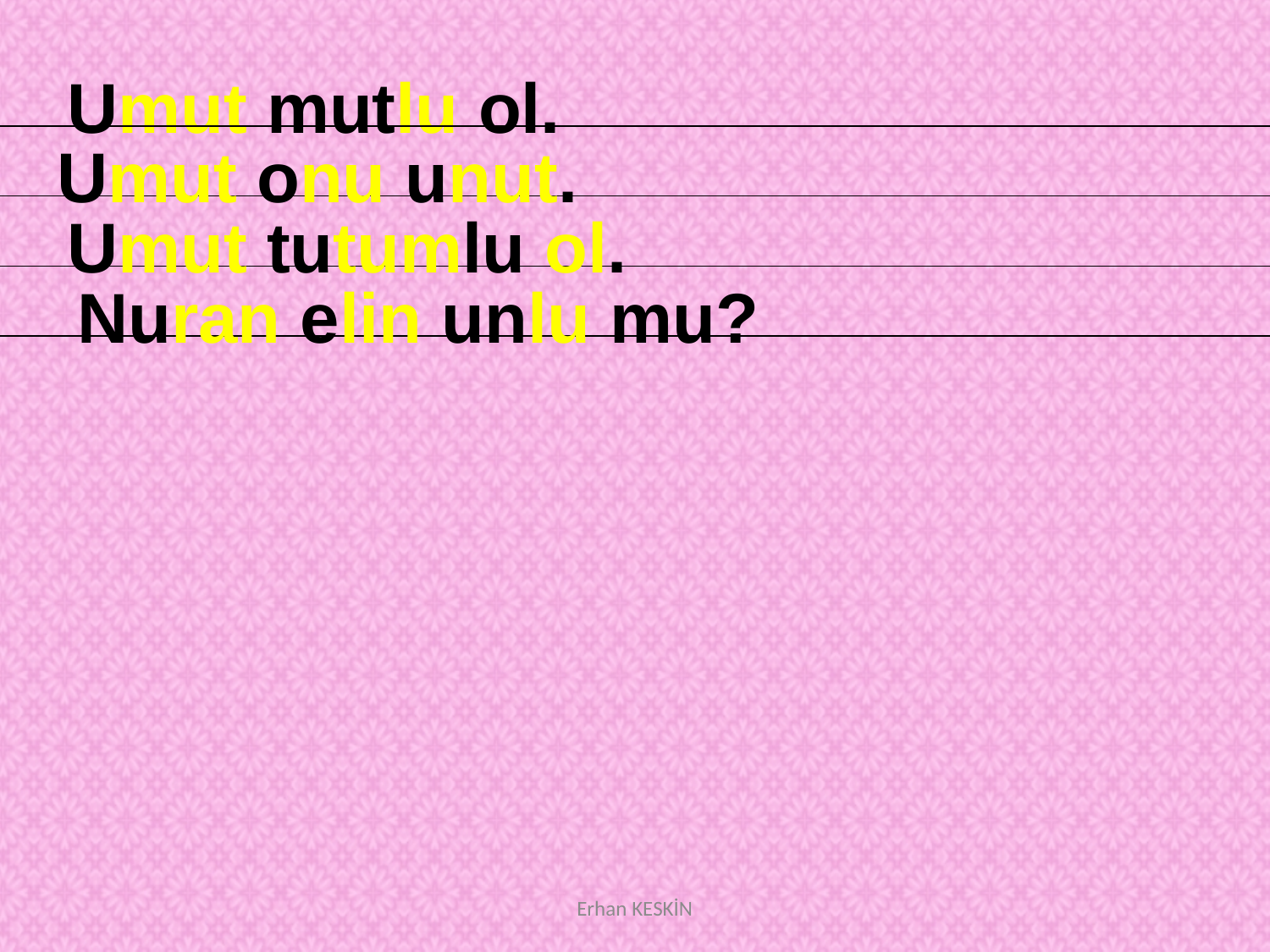

Umut mutlu ol.
Umut onu unut.
Umut tutumlu ol.
Nuran elin unlu mu?
Erhan KESKİN